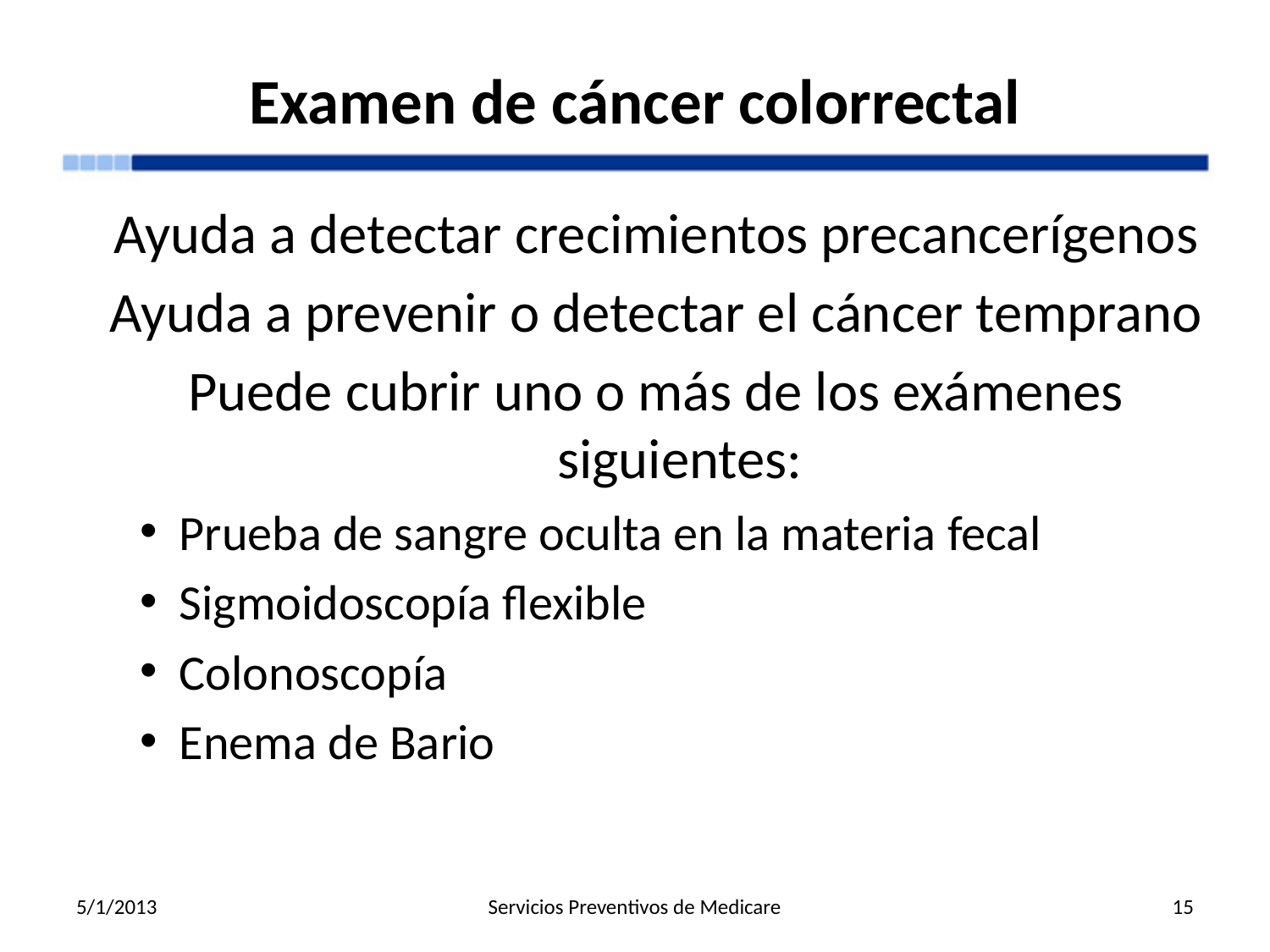

# Examen de cáncer colorrectal
Ayuda a detectar crecimientos precancerígenos
Ayuda a prevenir o detectar el cáncer temprano
Puede cubrir uno o más de los exámenes siguientes:
Prueba de sangre oculta en la materia fecal
Sigmoidoscopía flexible
Colonoscopía
Enema de Bario
5/1/2013
Servicios Preventivos de Medicare
15